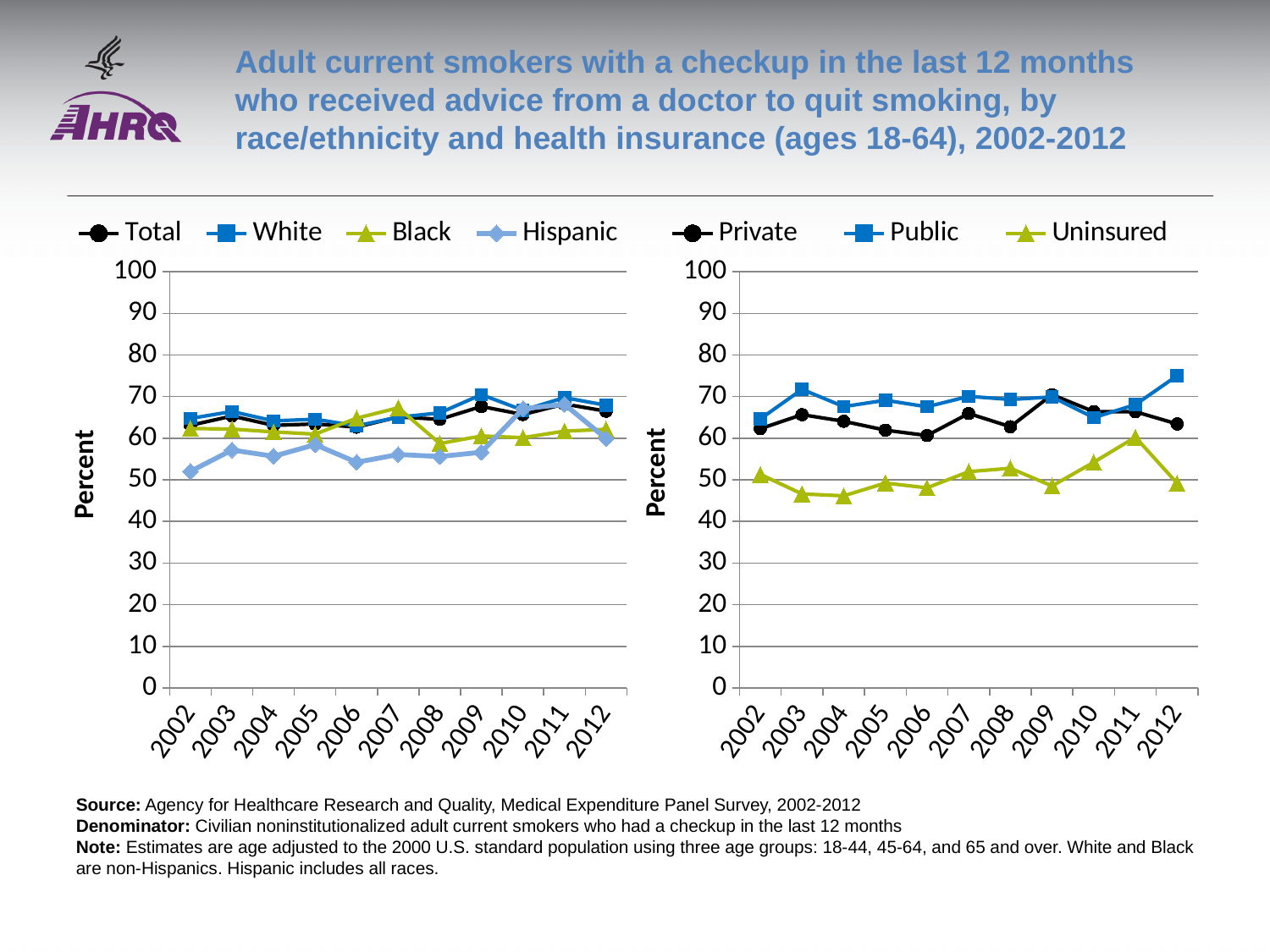

# Adult current smokers with a checkup in the last 12 months who received advice from a doctor to quit smoking, by race/ethnicity and health insurance (ages 18-64), 2002-2012

### Chart

| Category | Total | White | Black | Hispanic |
|---|---|---|---|---|
| 2002 | 63.1071 | 64.7665 | 62.3478 | 52.0347 |
| 2003 | 65.3433 | 66.416 | 62.2022 | 57.182 |
| 2004 | 63.0992 | 64.1813 | 61.5285 | 55.6822 |
| 2005 | 63.4261 | 64.5765 | 60.9987 | 58.4638 |
| 2006 | 62.6845 | 62.982 | 64.8267 | 54.2399 |
| 2007 | 65.1225 | 65.0471 | 67.3198 | 56.0981 |
| 2008 | 64.5494 | 66.101 | 58.7367 | 55.6179 |
| 2009 | 67.6384 | 70.483 | 60.5495 | 56.6339 |
| 2010 | 65.7062 | 66.7391 | 60.1411 | 67.0926 |
| 2011 | 68.2161 | 69.7536 | 61.7123 | 68.1488 |
| 2012 | 66.5 | 67.9333 | 62.1462 | 59.9203 |

### Chart

| Category | Private | Public | Uninsured |
|---|---|---|---|
| 2002 | 62.3053 | 64.659 | 51.3258 |
| 2003 | 65.6612 | 71.7458 | 46.6229 |
| 2004 | 64.0822 | 67.6101 | 46.1608 |
| 2005 | 61.9473 | 69.137 | 49.2433 |
| 2006 | 60.6623 | 67.563 | 48.0957 |
| 2007 | 65.9474 | 70.0731 | 51.9822 |
| 2008 | 62.773 | 69.3084 | 52.8024 |
| 2009 | 70.4735 | 69.9264 | 48.5481 |
| 2010 | 66.3948 | 64.9508 | 54.2328 |
| 2011 | 66.3758 | 68.0762 | 60.2664 |
| 2012 | 63.4435 | 75.0105 | 49.1931 |
Source: Agency for Healthcare Research and Quality, Medical Expenditure Panel Survey, 2002-2012
Denominator: Civilian noninstitutionalized adult current smokers who had a checkup in the last 12 months
Note: Estimates are age adjusted to the 2000 U.S. standard population using three age groups: 18-44, 45-64, and 65 and over. White and Black are non-Hispanics. Hispanic includes all races.